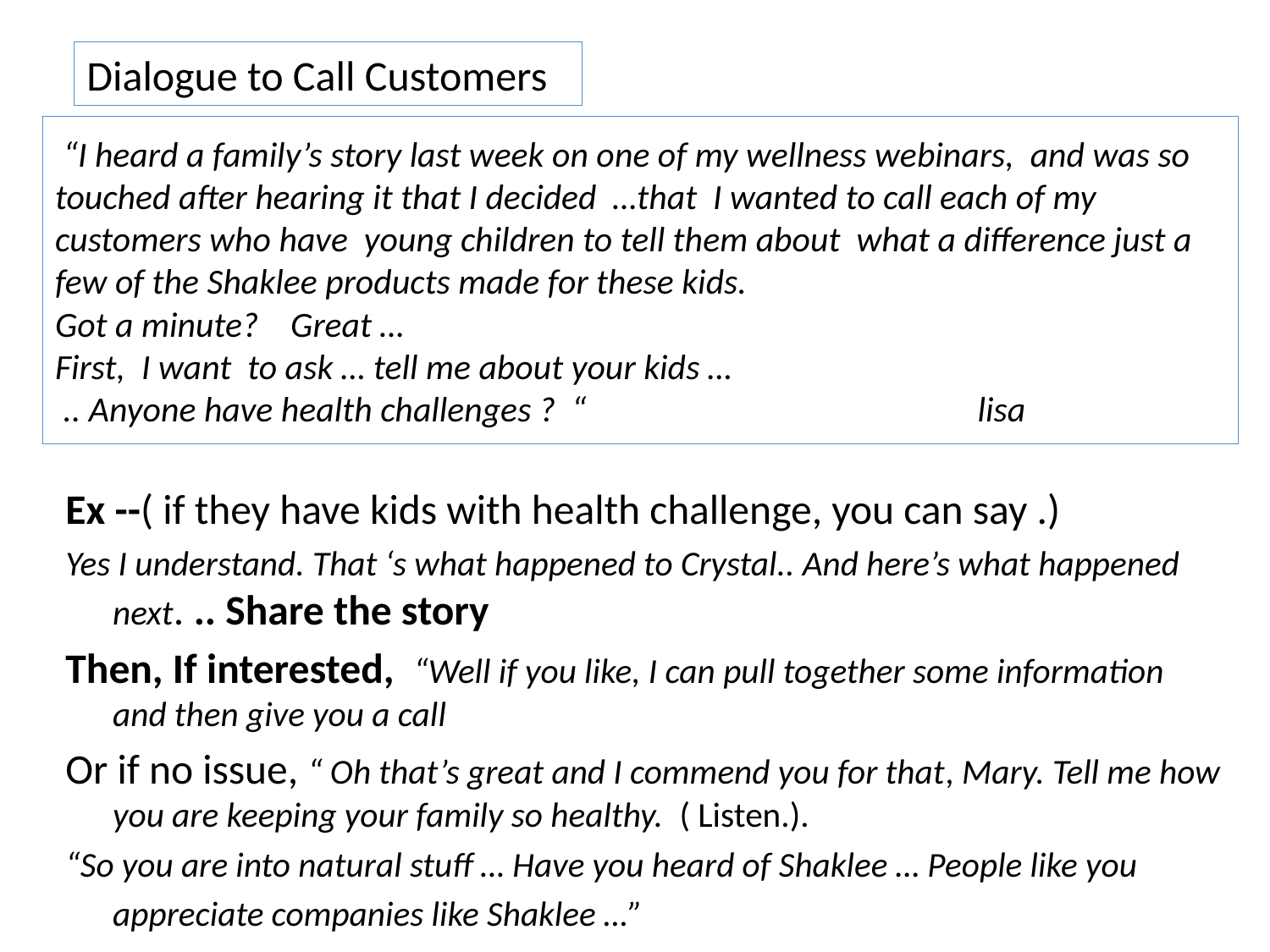

Dialogue to Call Customers
# “I heard a family’s story last week on one of my wellness webinars,  and was so touched after hearing it that I decided  …that  I wanted to call each of my customers who have  young children to tell them about  what a difference just a  few of the Shaklee products made for these kids. Got a minute?    Great … First,  I want  to ask … tell me about your kids … .. Anyone have health challenges ?  “		                    lisa
Ex --( if they have kids with health challenge, you can say .)
Yes I understand. That ‘s what happened to Crystal.. And here’s what happened next. .. Share the story
Then, If interested,  “Well if you like, I can pull together some information and then give you a call
Or if no issue, “ Oh that’s great and I commend you for that, Mary. Tell me how you are keeping your family so healthy.  ( Listen.).
“So you are into natural stuff … Have you heard of Shaklee … People like you appreciate companies like Shaklee …”